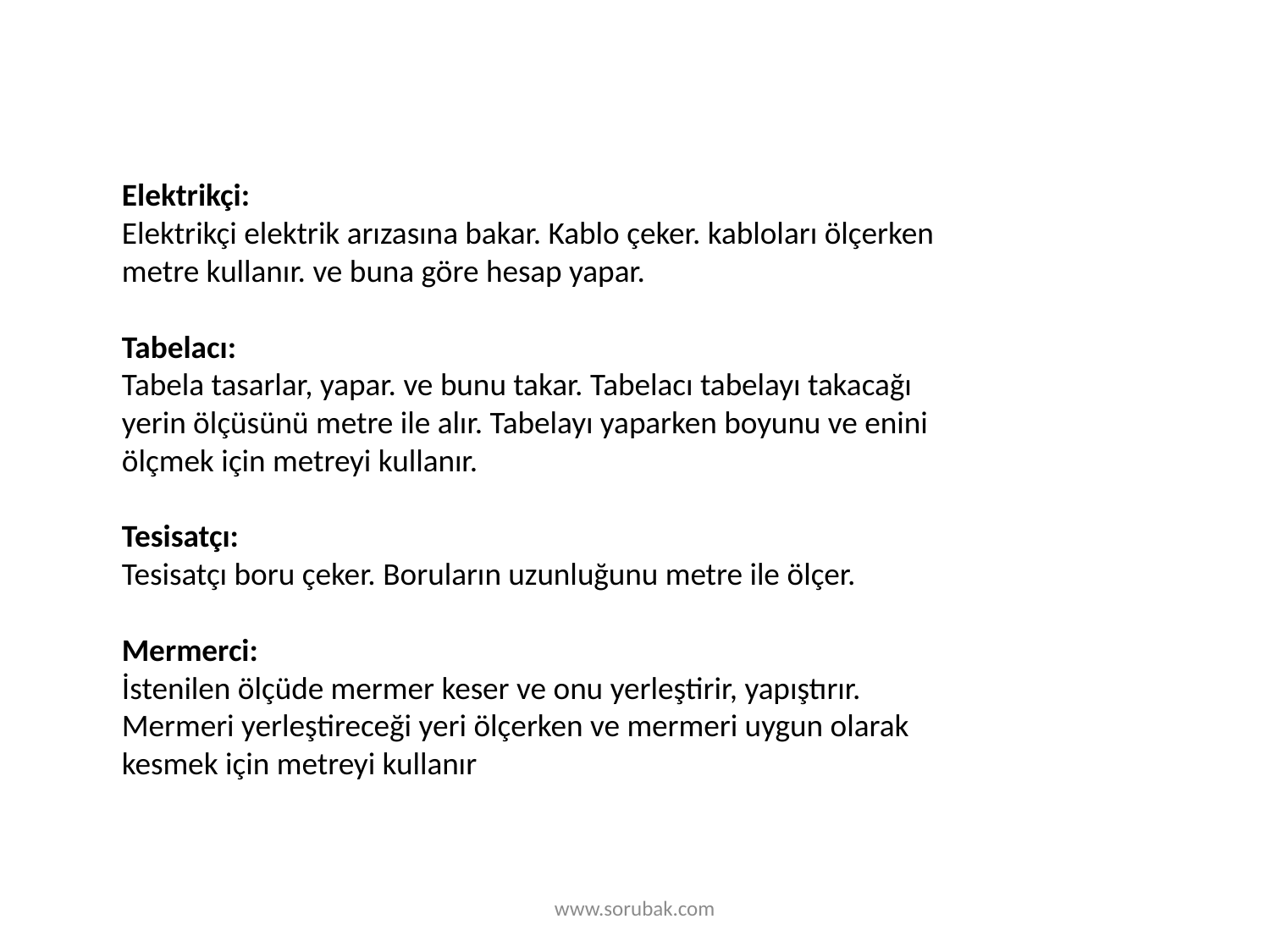

Elektrikçi:
Elektrikçi elektrik arızasına bakar. Kablo çeker. kabloları ölçerken
metre kullanır. ve buna göre hesap yapar.

Tabelacı:
Tabela tasarlar, yapar. ve bunu takar. Tabelacı tabelayı takacağı
yerin ölçüsünü metre ile alır. Tabelayı yaparken boyunu ve enini
ölçmek için metreyi kullanır.

Tesisatçı:
Tesisatçı boru çeker. Boruların uzunluğunu metre ile ölçer.

Mermerci:
İstenilen ölçüde mermer keser ve onu yerleştirir, yapıştırır.
Mermeri yerleştireceği yeri ölçerken ve mermeri uygun olarak
kesmek için metreyi kullanır

www.sorubak.com